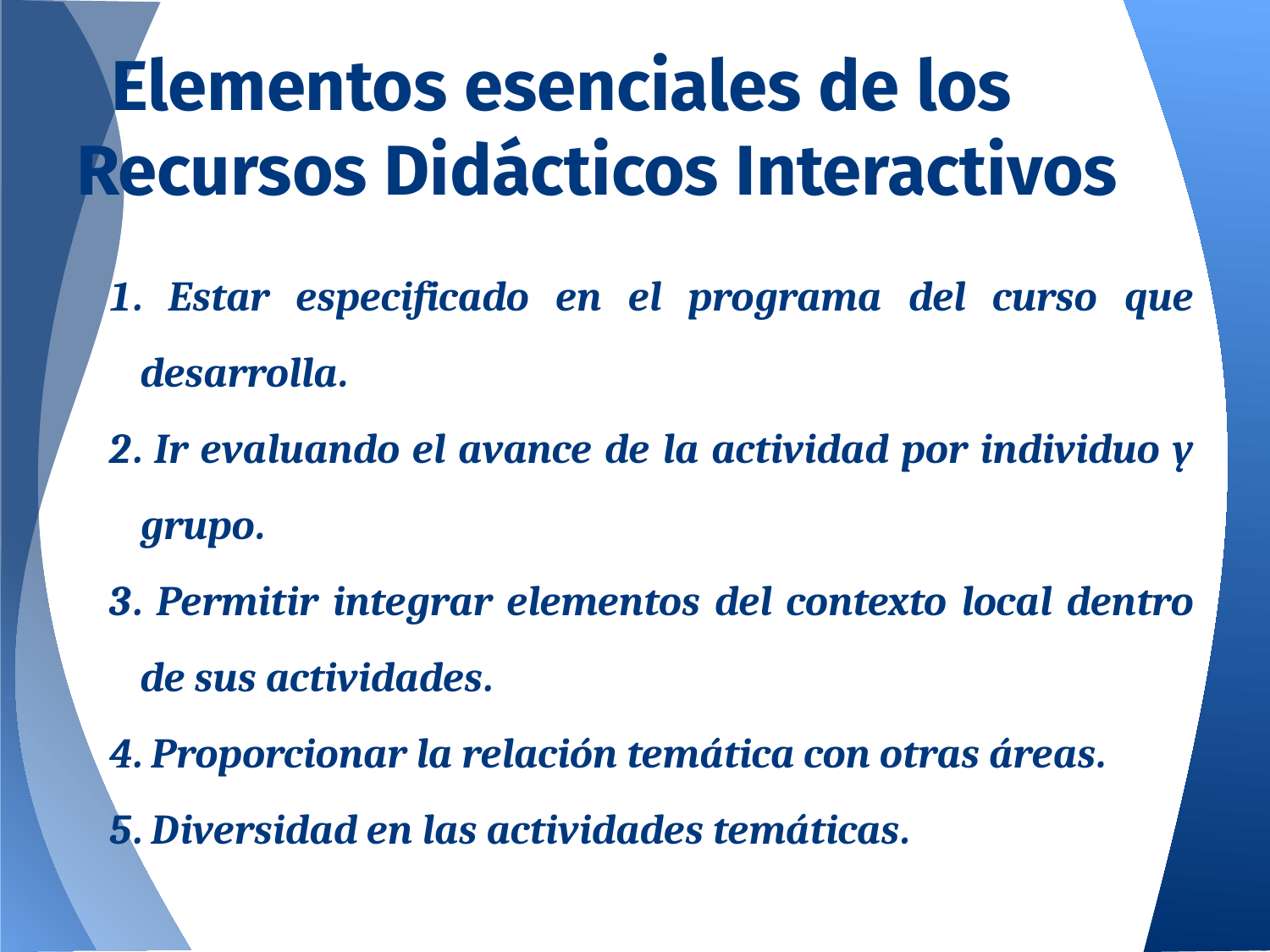

# Elementos esenciales de los Recursos Didácticos Interactivos
1. Estar especificado en el programa del curso que desarrolla.
2. Ir evaluando el avance de la actividad por individuo y grupo.
3. Permitir integrar elementos del contexto local dentro de sus actividades.
4. Proporcionar la relación temática con otras áreas.
5. Diversidad en las actividades temáticas.